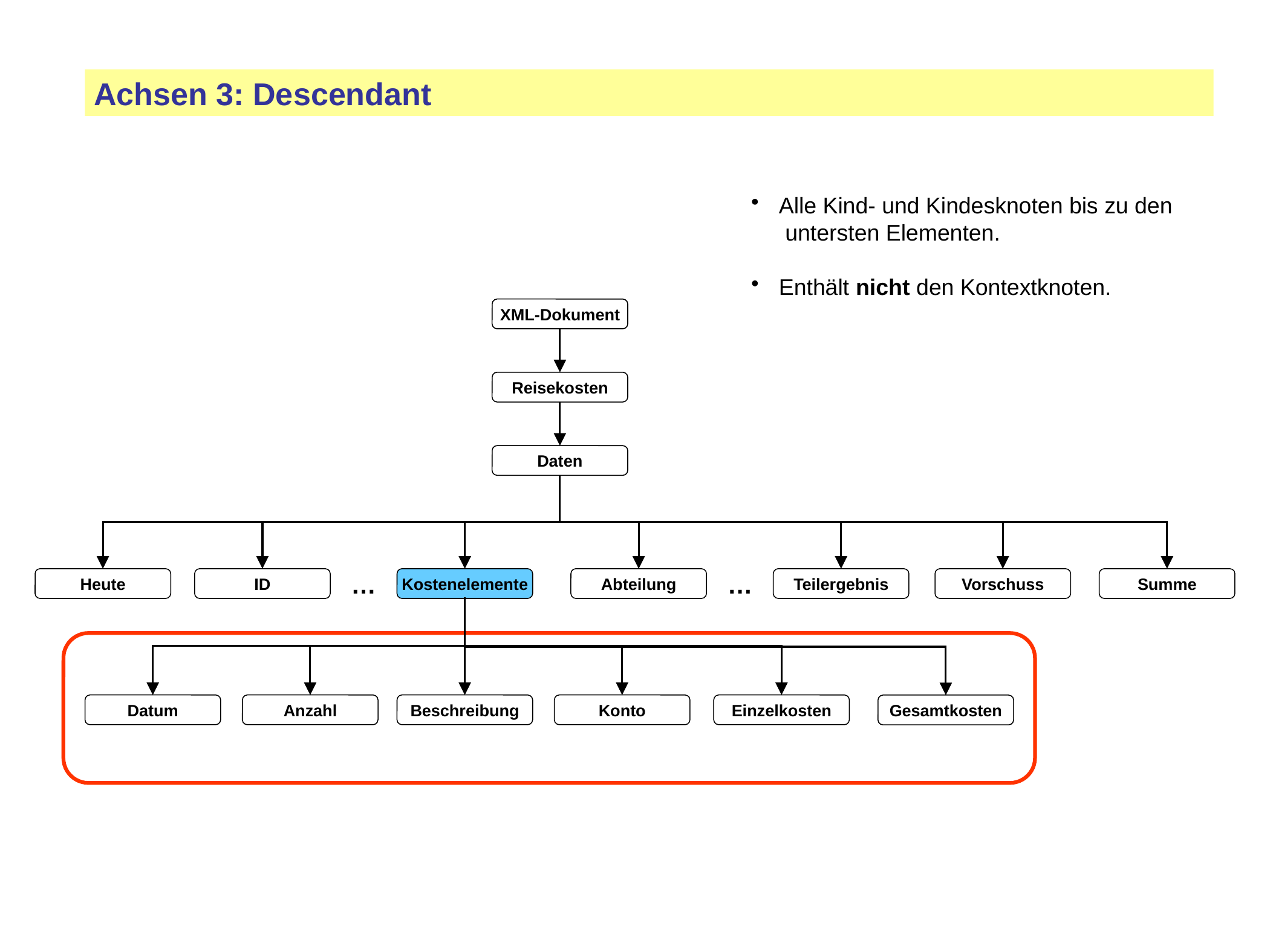

Achsen 3: Descendant
 Alle Kind- und Kindesknoten bis zu den
  untersten Elementen.

 Enthält nicht den Kontextknoten.
XML-Dokument
Reisekosten
Daten
Heute
ID
…
Kostenelemente
Abteilung
…
Teilergebnis
Vorschuss
Summe

Datum
Anzahl
Beschreibung
Konto
Einzelkosten
Gesamtkosten